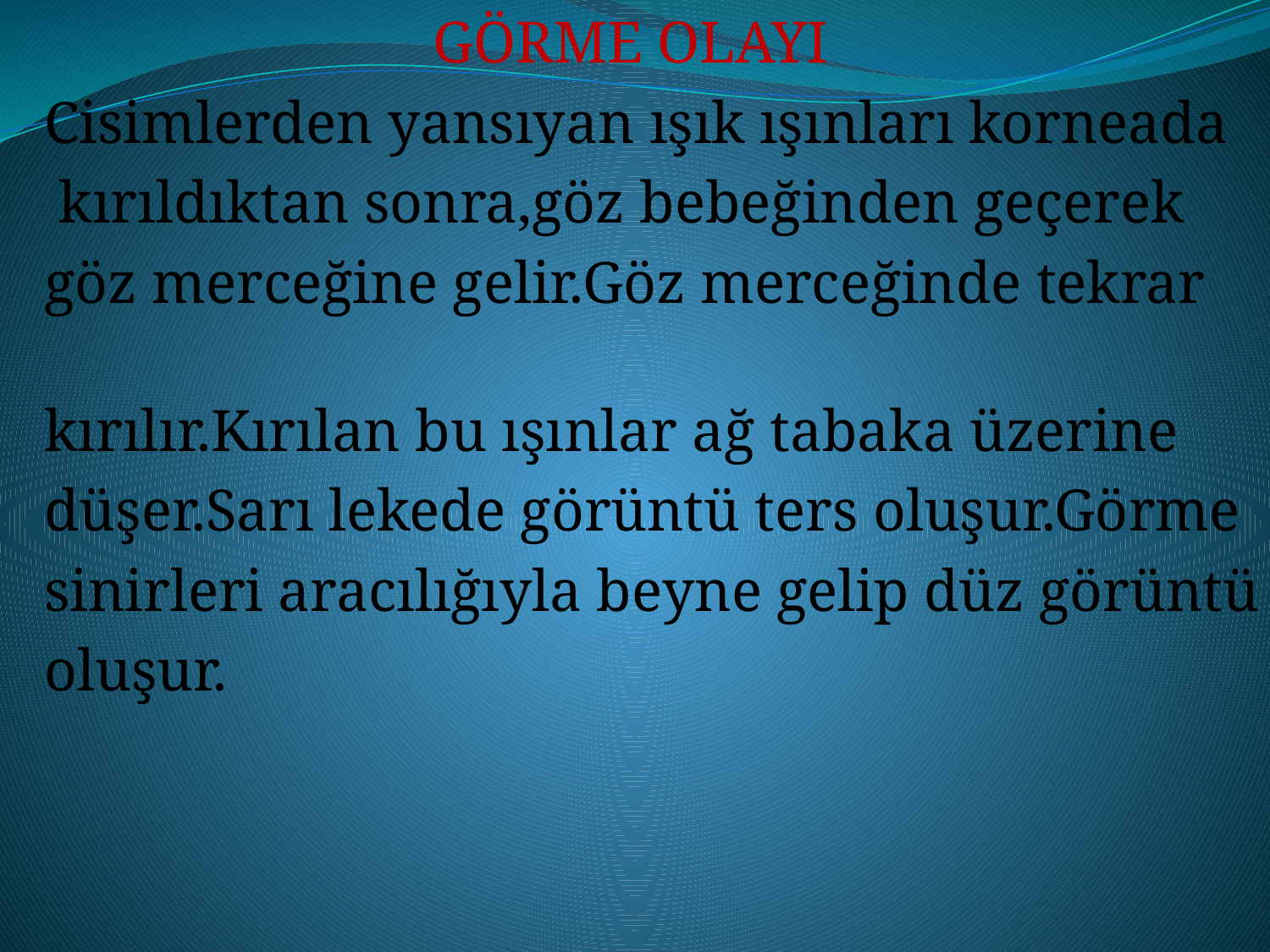

GÖRME OLAYI
   Cisimlerden yansıyan ışık ışınları korneada
    kırıldıktan sonra,göz bebeğinden geçerek
   göz merceğine gelir.Göz merceğinde tekrar
   kırılır.Kırılan bu ışınlar ağ tabaka üzerine
   düşer.Sarı lekede görüntü ters oluşur.Görme
   sinirleri aracılığıyla beyne gelip düz görüntü
   oluşur.

#